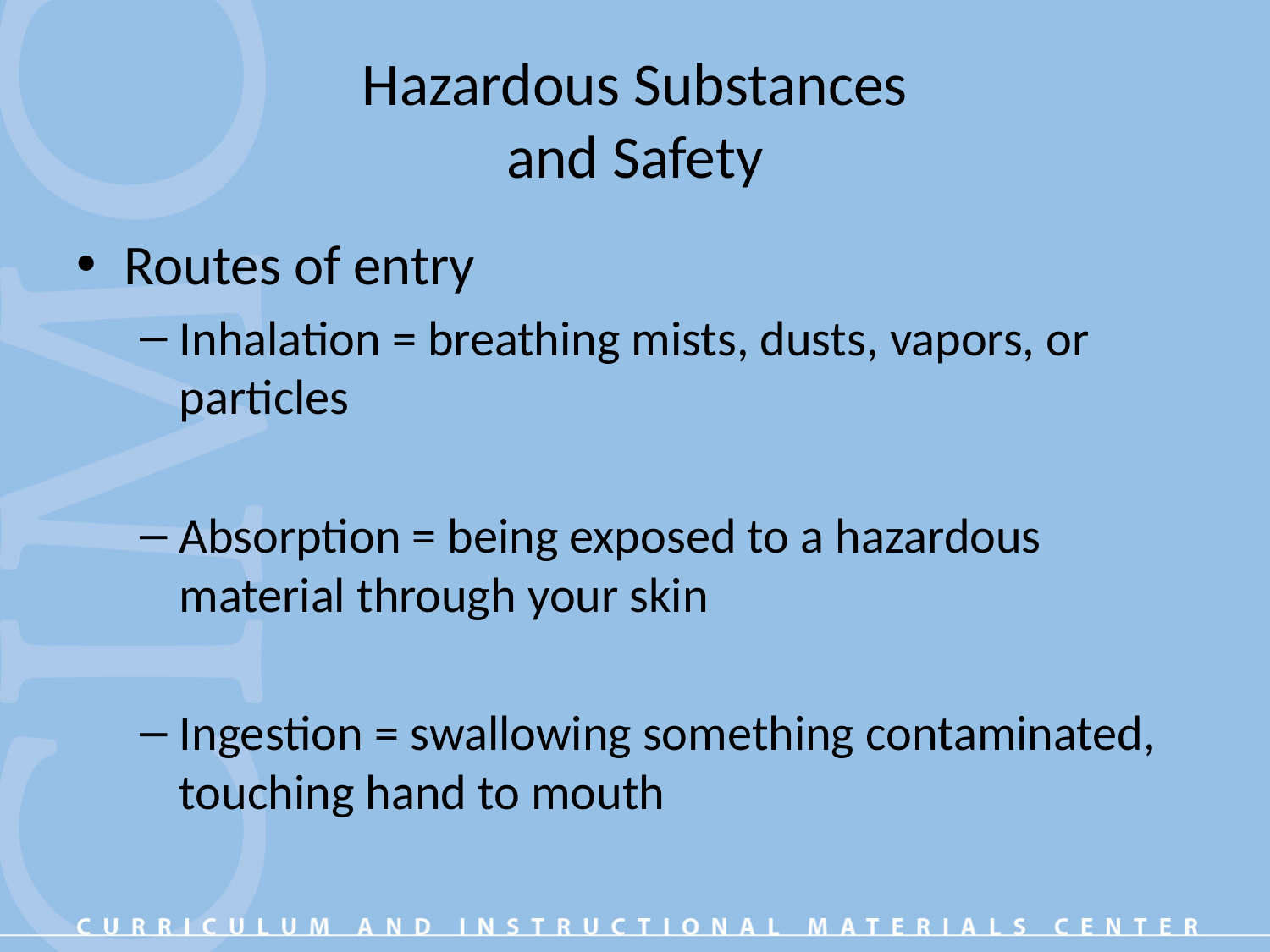

# Hazardous Substances and Safety
Routes of entry
Inhalation = breathing mists, dusts, vapors, or particles

Absorption = being exposed to a hazardous material through your skin

Ingestion = swallowing something contaminated, touching hand to mouth